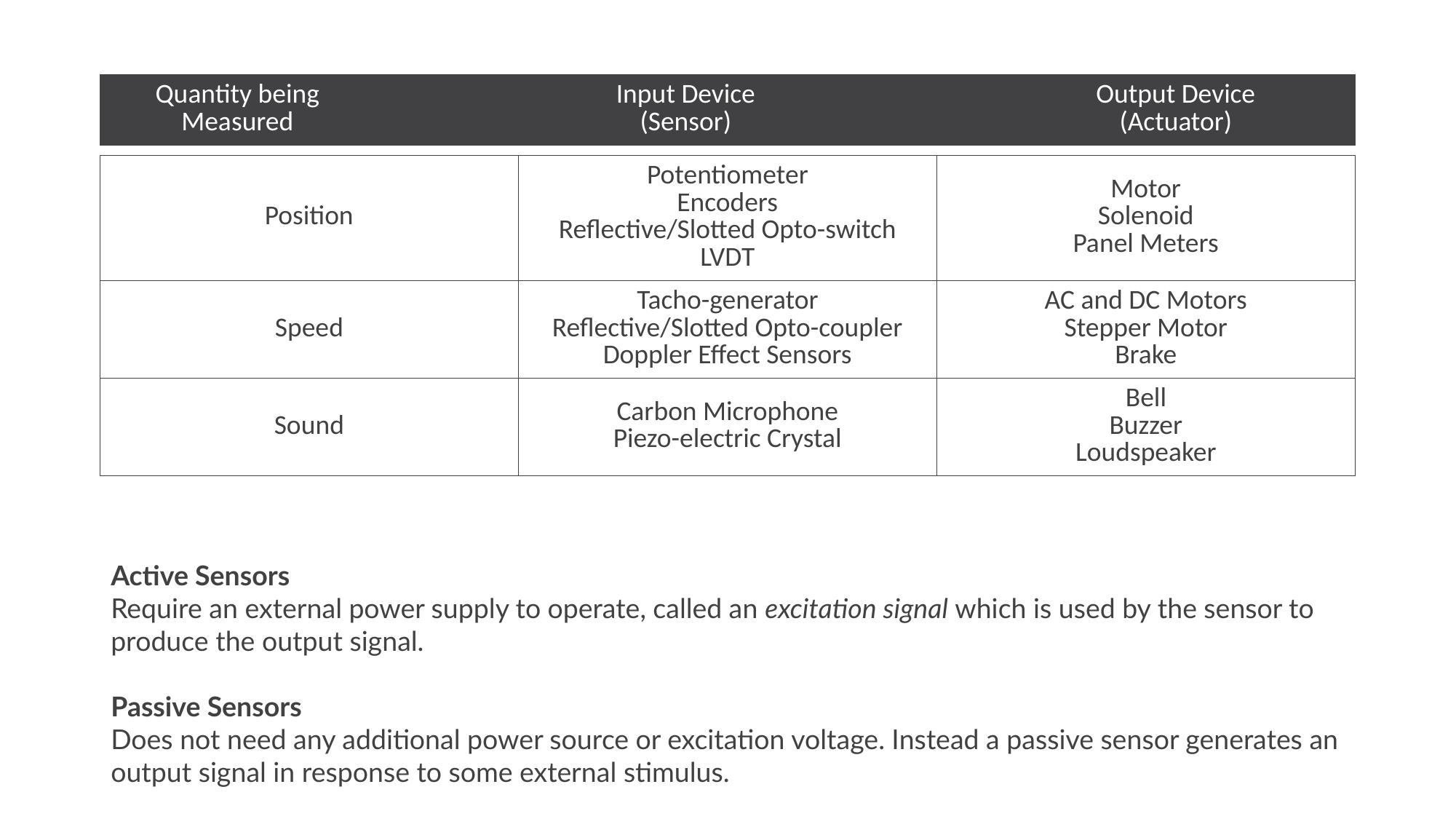

| Quantity being Measured | Input Device (Sensor) | Output Device (Actuator) |
| --- | --- | --- |
| Position | Potentiometer Encoders Reflective/Slotted Opto-switch LVDT | Motor Solenoid Panel Meters |
| --- | --- | --- |
| Speed | Tacho-generator Reflective/Slotted Opto-coupler Doppler Effect Sensors | AC and DC Motors Stepper Motor Brake |
| Sound | Carbon Microphone Piezo-electric Crystal | Bell Buzzer Loudspeaker |
Active Sensors
Require an external power supply to operate, called an excitation signal which is used by the sensor to produce the output signal.

Passive Sensors
Does not need any additional power source or excitation voltage. Instead a passive sensor generates an output signal in response to some external stimulus.